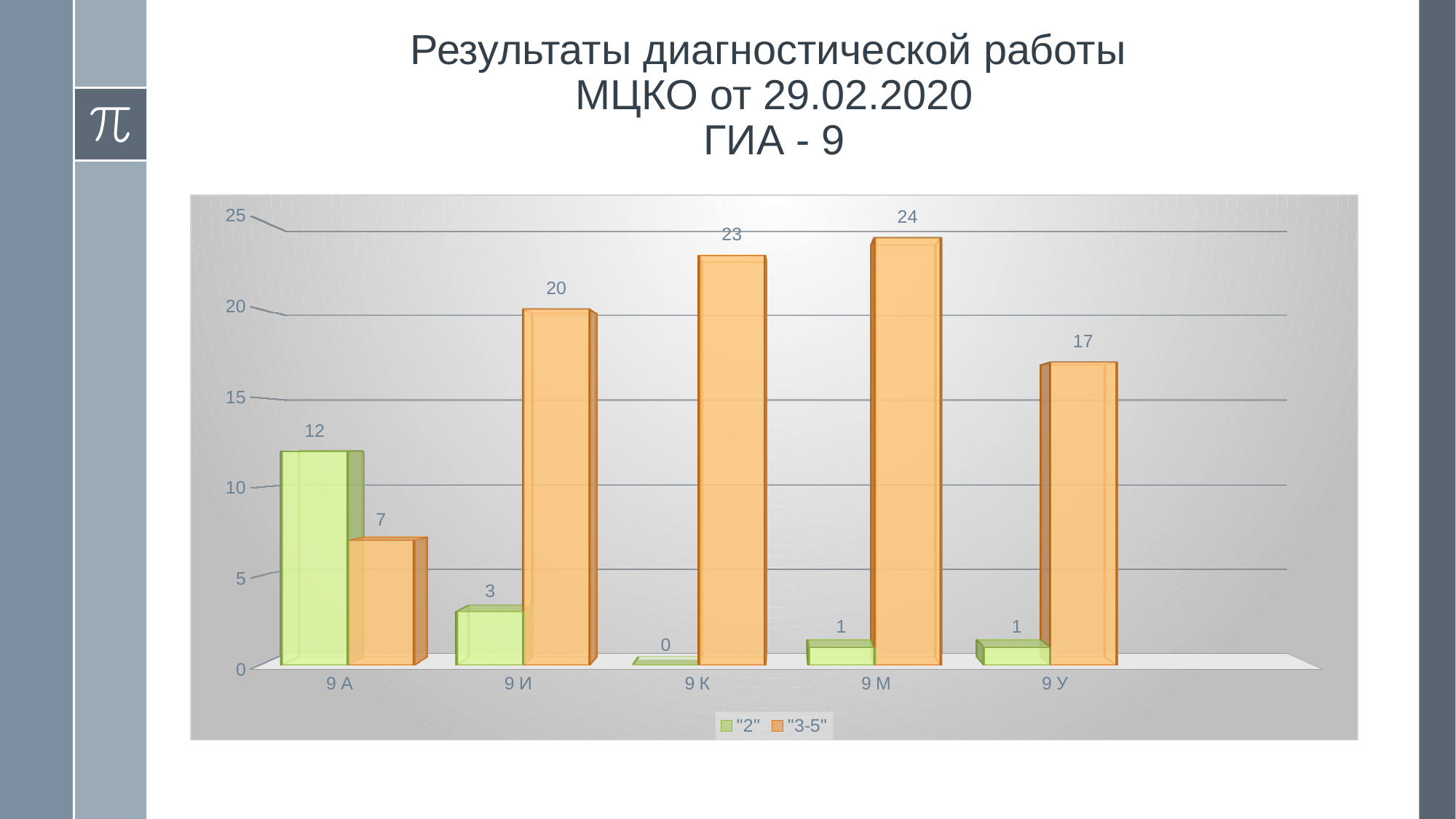

# Результаты диагностической работы МЦКО от 29.02.2020 ГИА - 9

[unsupported chart]